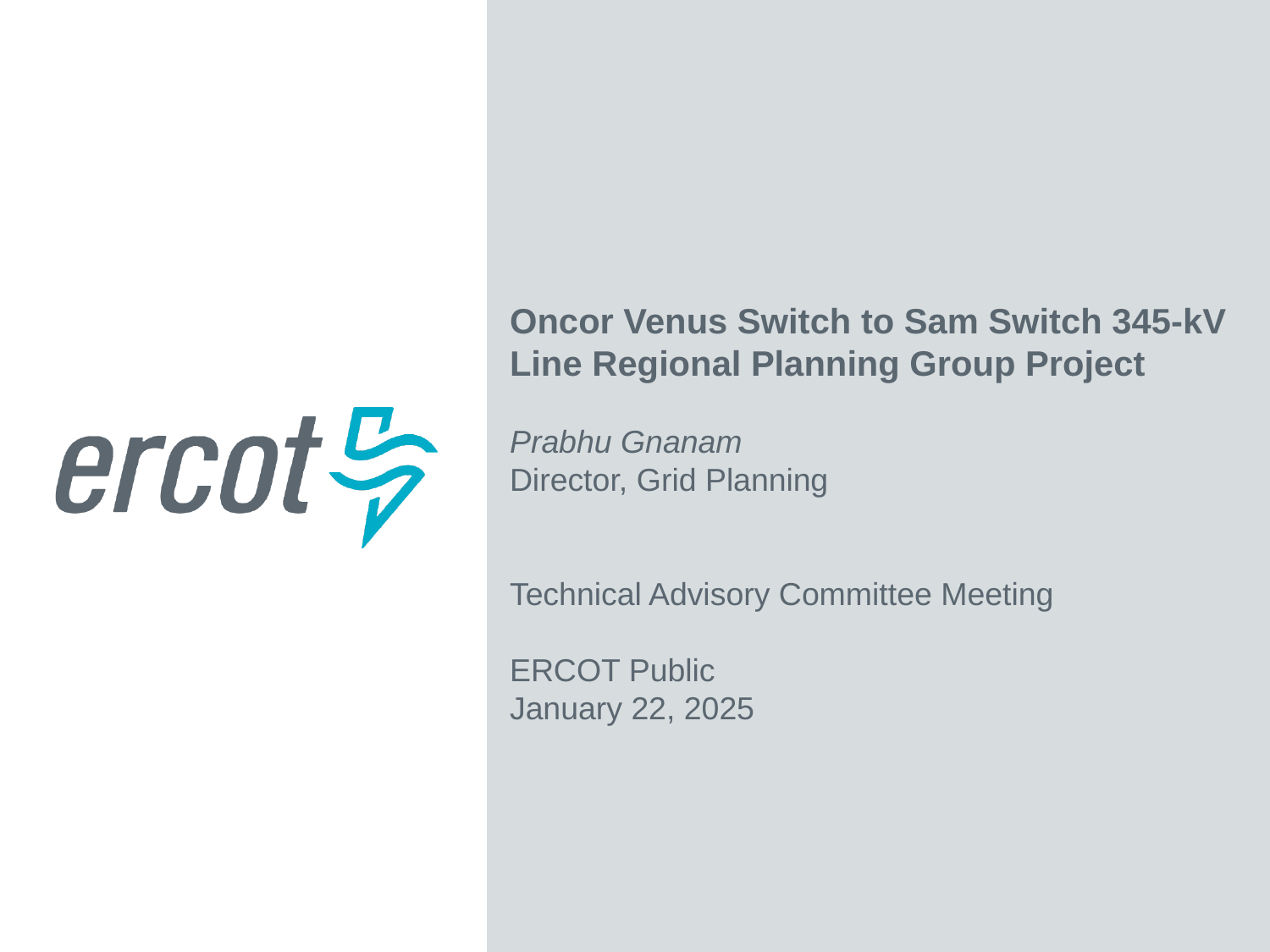

Oncor Venus Switch to Sam Switch 345-kV Line Regional Planning Group Project

Prabhu Gnanam
Director, Grid Planning

Technical Advisory Committee Meeting

ERCOT Public
January 22, 2025